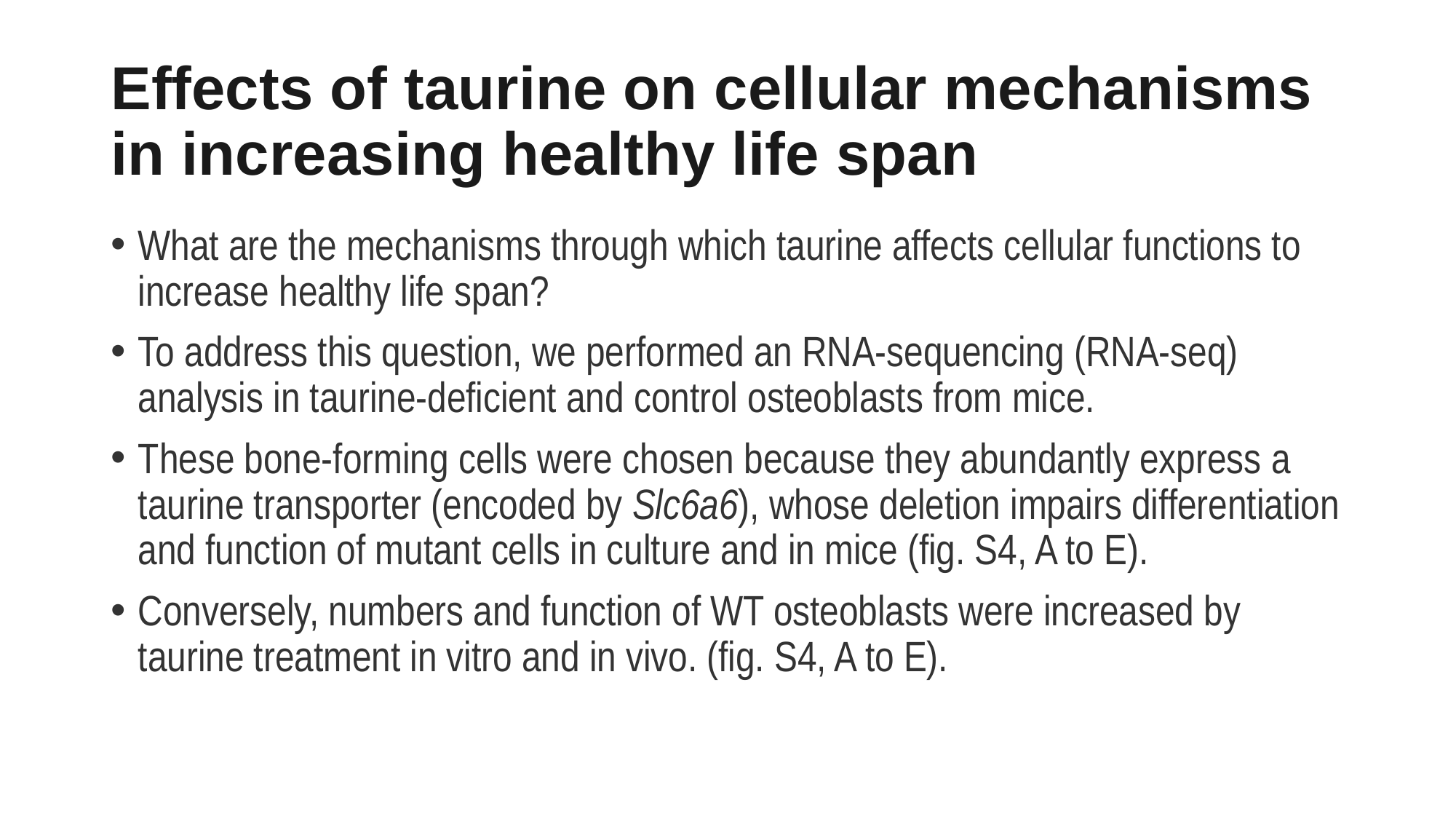

# Effects of taurine on cellular mechanisms in increasing healthy life span
What are the mechanisms through which taurine affects cellular functions to increase healthy life span?
To address this question, we performed an RNA-sequencing (RNA-seq) analysis in taurine-deficient and control osteoblasts from mice.
These bone-forming cells were chosen because they abundantly express a taurine transporter (encoded by Slc6a6), whose deletion impairs differentiation and function of mutant cells in culture and in mice (fig. S4, A to E).
Conversely, numbers and function of WT osteoblasts were increased by taurine treatment in vitro and in vivo. (fig. S4, A to E).